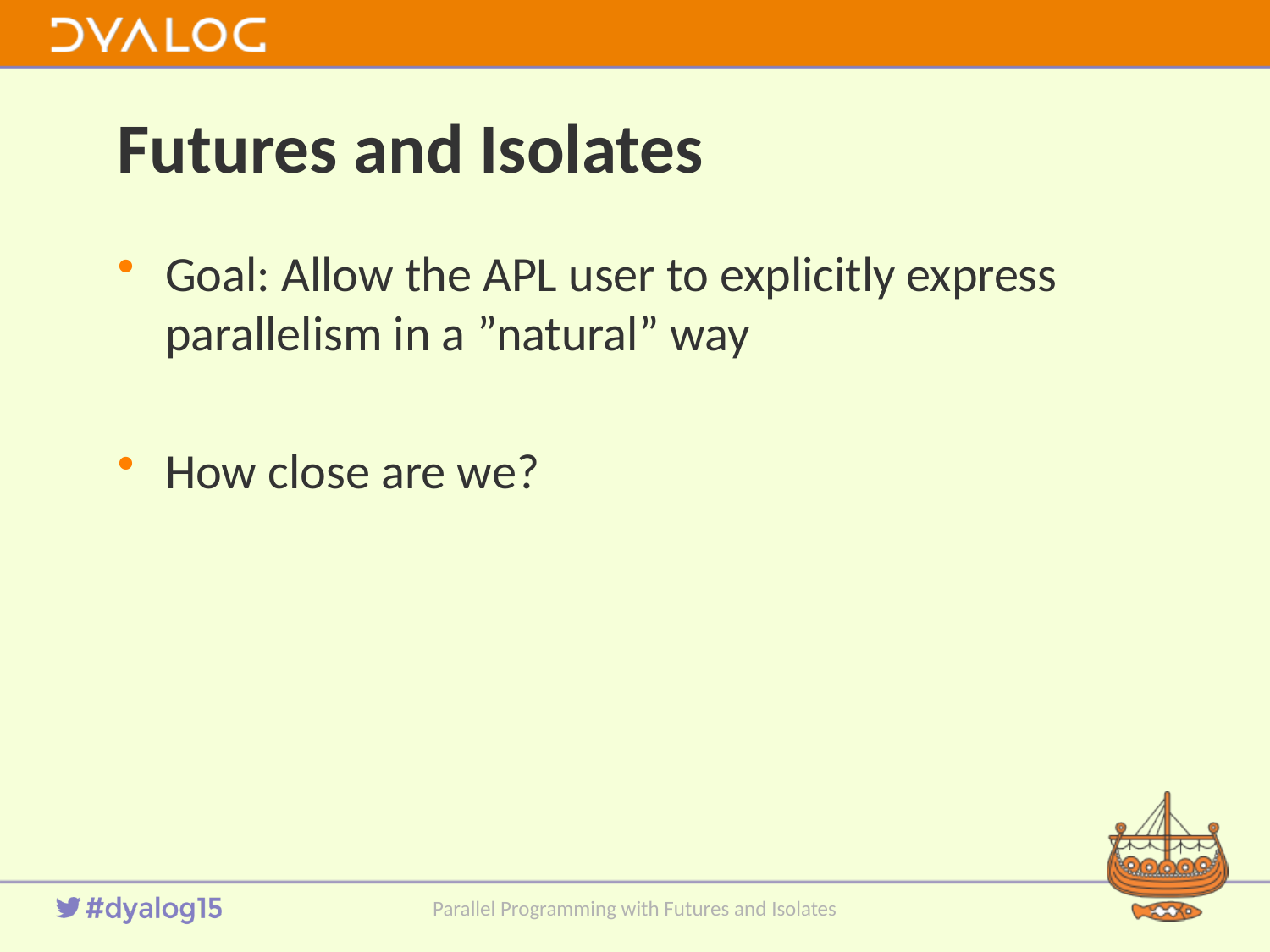

# Futures and Isolates
Goal: Allow the APL user to explicitly express parallelism in a ”natural” way

How close are we?
Parallel Programming with Futures and Isolates